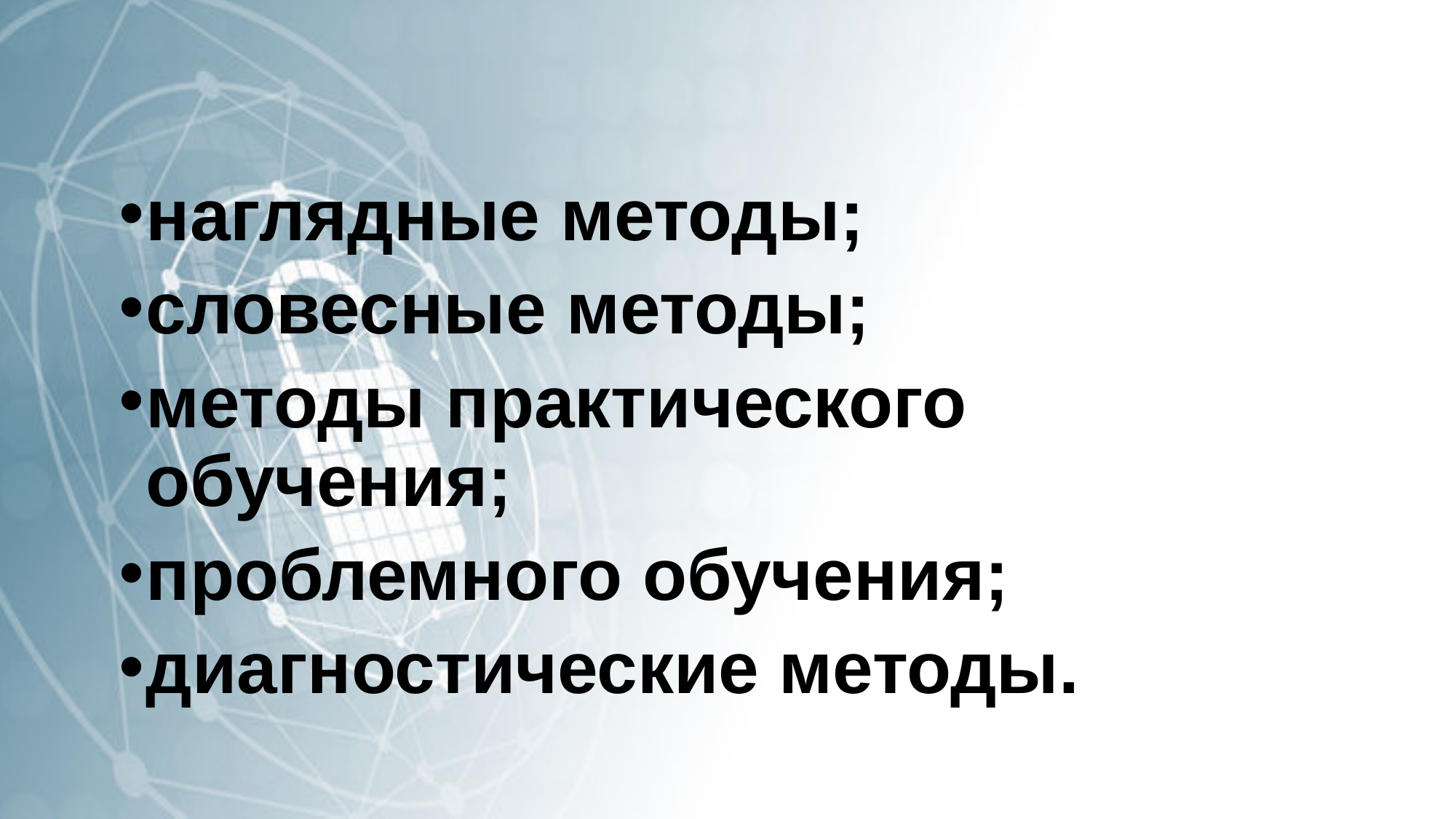

наглядные методы;
словесные методы;
методы практического обучения;
проблемного обучения;
диагностические методы.